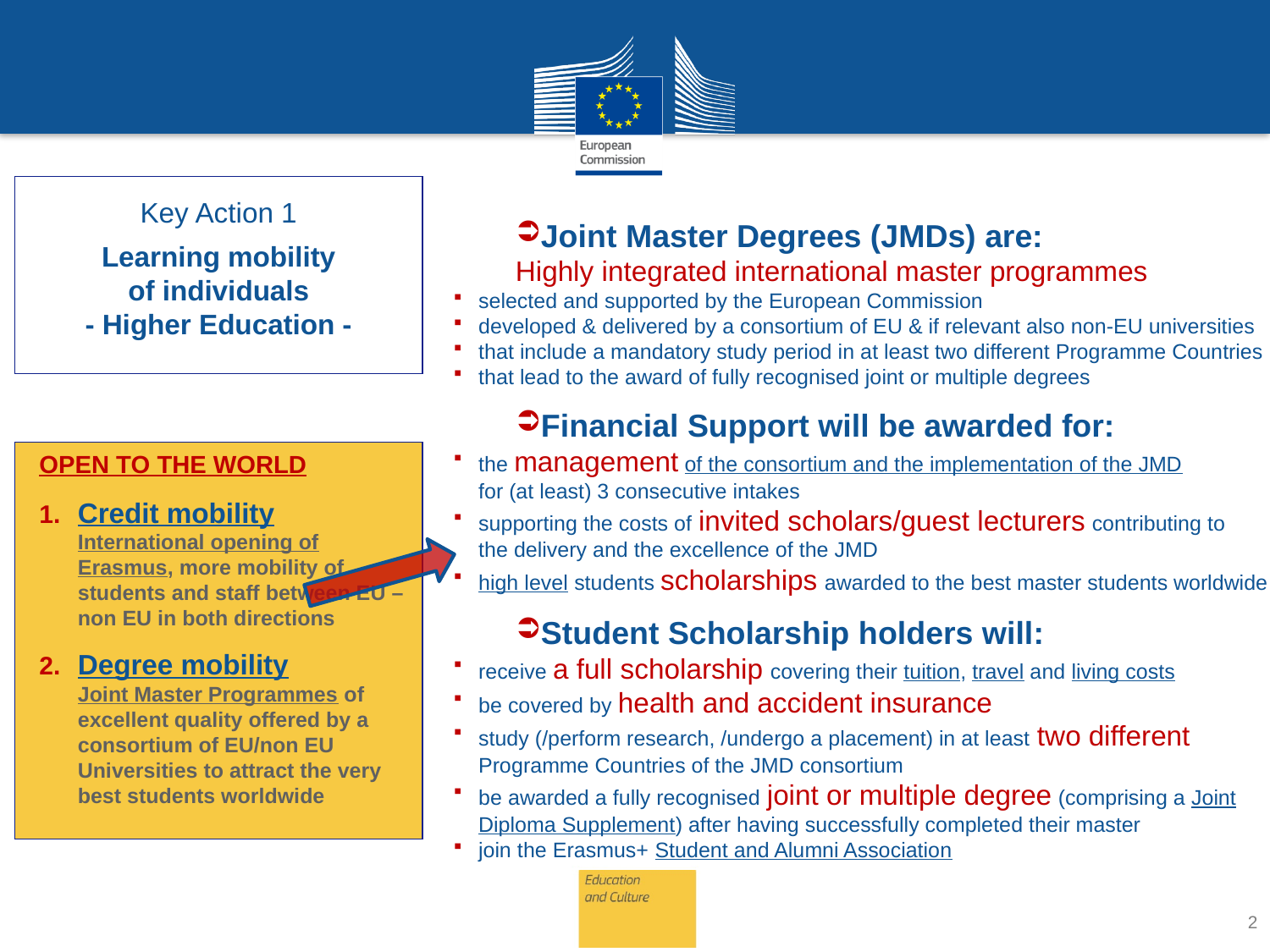

Key Action 1

Learning mobility
of individuals
- Higher Education -
Joint Master Degrees (JMDs) are:
	Highly integrated international master programmes
selected and supported by the European Commission
developed & delivered by a consortium of EU & if relevant also non-EU universities
that include a mandatory study period in at least two different Programme Countries
that lead to the award of fully recognised joint or multiple degrees

Financial Support will be awarded for:
the management of the consortium and the implementation of the JMD
for (at least) 3 consecutive intakes
supporting the costs of invited scholars/guest lecturers contributing to
the delivery and the excellence of the JMD
high level students scholarships awarded to the best master students worldwide

Student Scholarship holders will:
receive a full scholarship covering their tuition, travel and living costs
be covered by health and accident insurance
study (/perform research, /undergo a placement) in at least two different
Programme Countries of the JMD consortium
be awarded a fully recognised joint or multiple degree (comprising a Joint
Diploma Supplement) after having successfully completed their master
join the Erasmus+ Student and Alumni Association
OPEN TO THE WORLD

Credit mobility
International opening of Erasmus, more mobility of students and staff between EU – non EU in both directions

Degree mobility
Joint Master Programmes of excellent quality offered by a consortium of EU/non EU Universities to attract the very best students worldwide

2